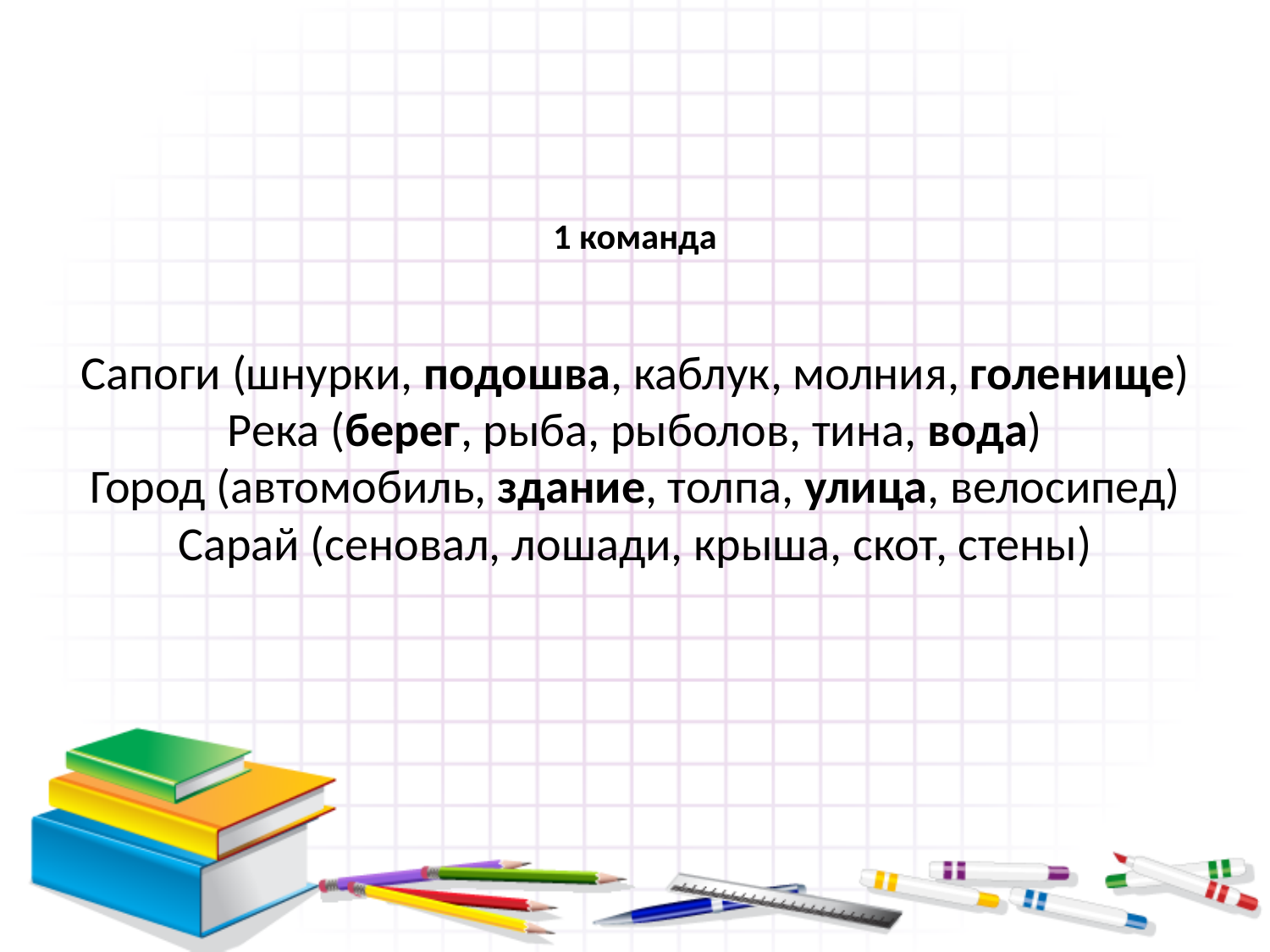

# 1 команда Сапоги (шнурки, подошва, каблук, молния, голенище) Река (берег, рыба, рыболов, тина, вода) Город (автомобиль, здание, толпа, улица, велосипед) Сарай (сеновал, лошади, крыша, скот, стены)